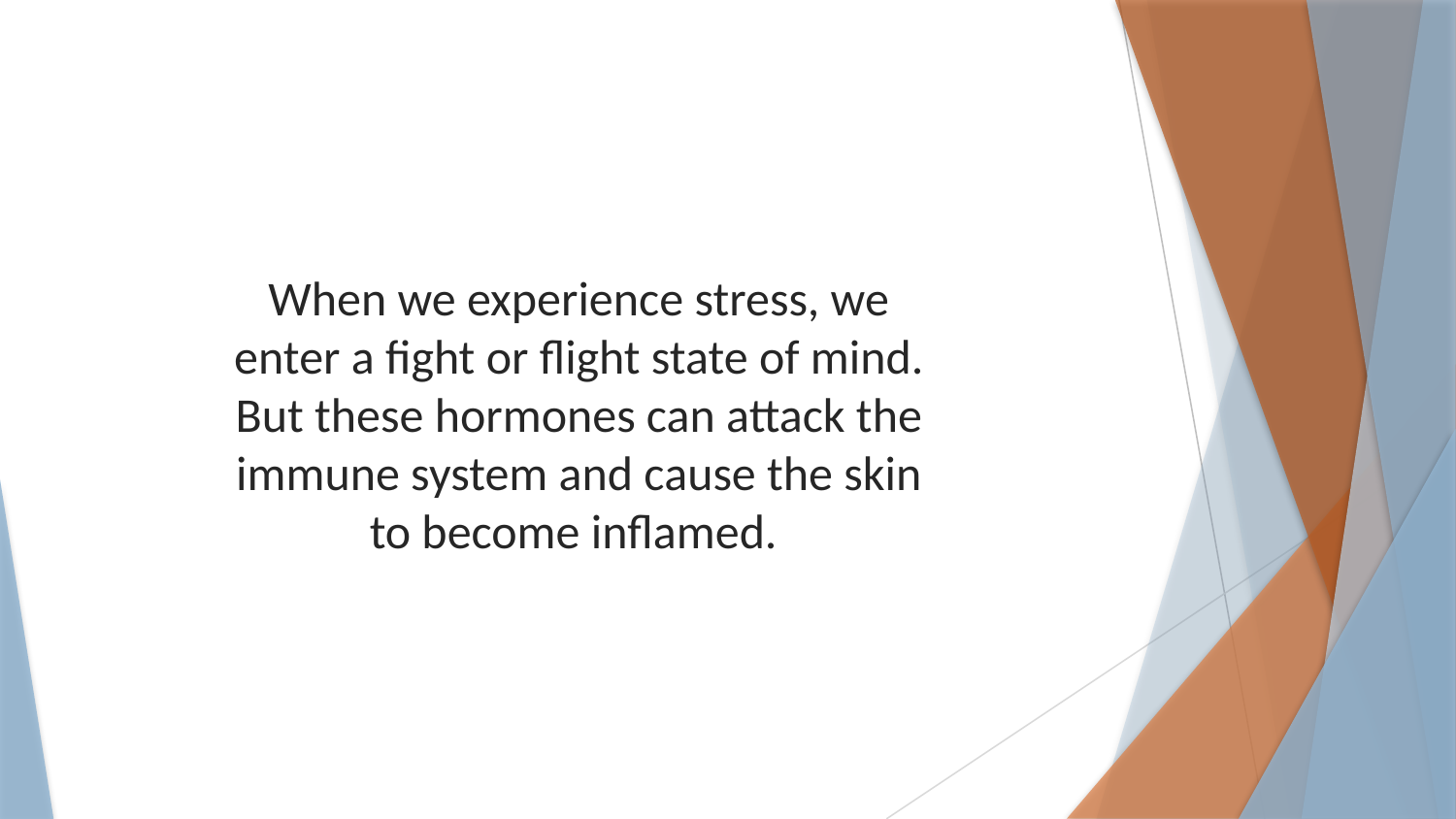

When we experience stress, we enter a fight or flight state of mind. But these hormones can attack the immune system and cause the skin to become inflamed.